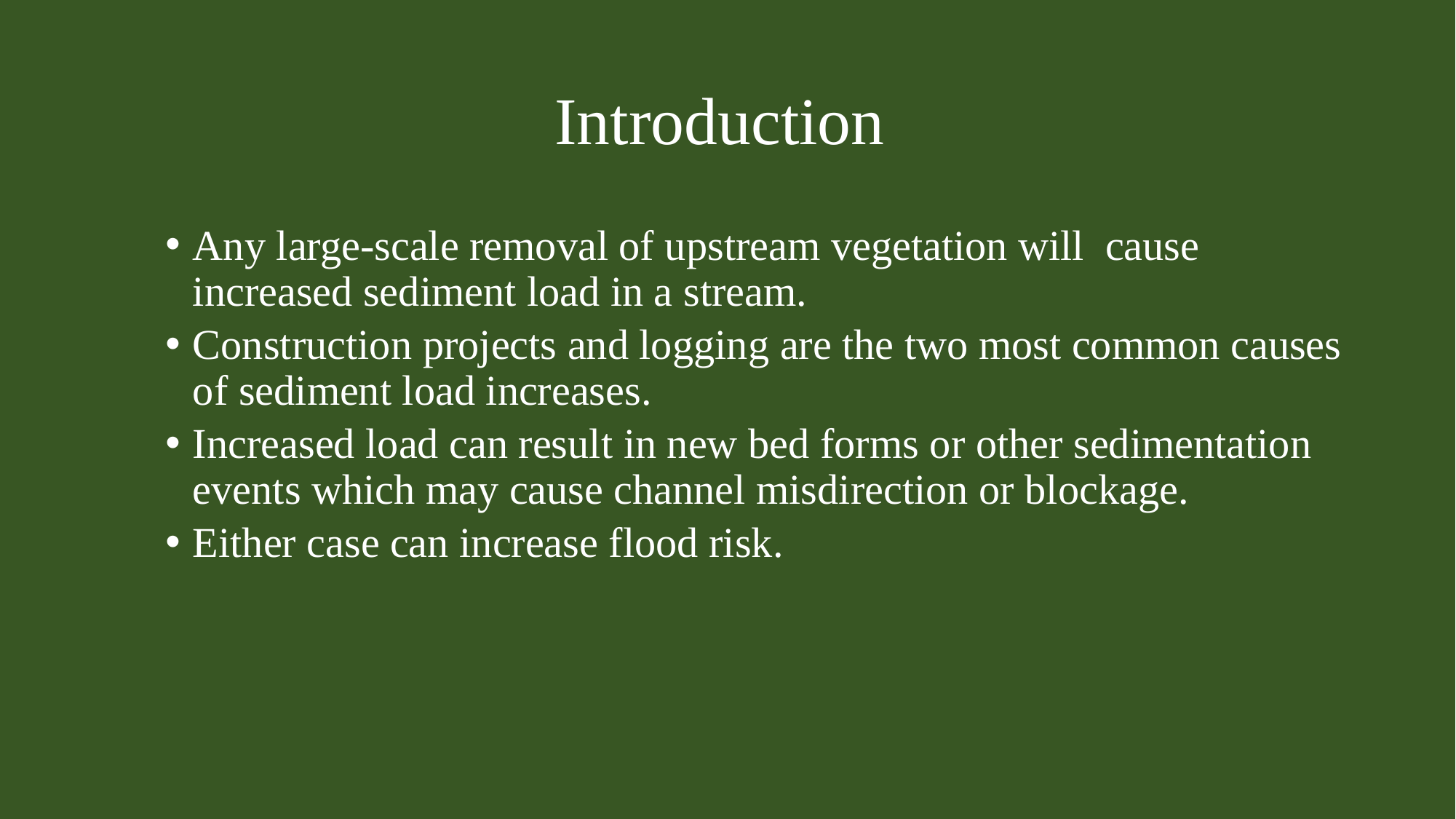

# Introduction
Any large-scale removal of upstream vegetation will  cause increased sediment load in a stream.
Construction projects and logging are the two most common causes of sediment load increases.
Increased load can result in new bed forms or other sedimentation events which may cause channel misdirection or blockage.
Either case can increase flood risk.